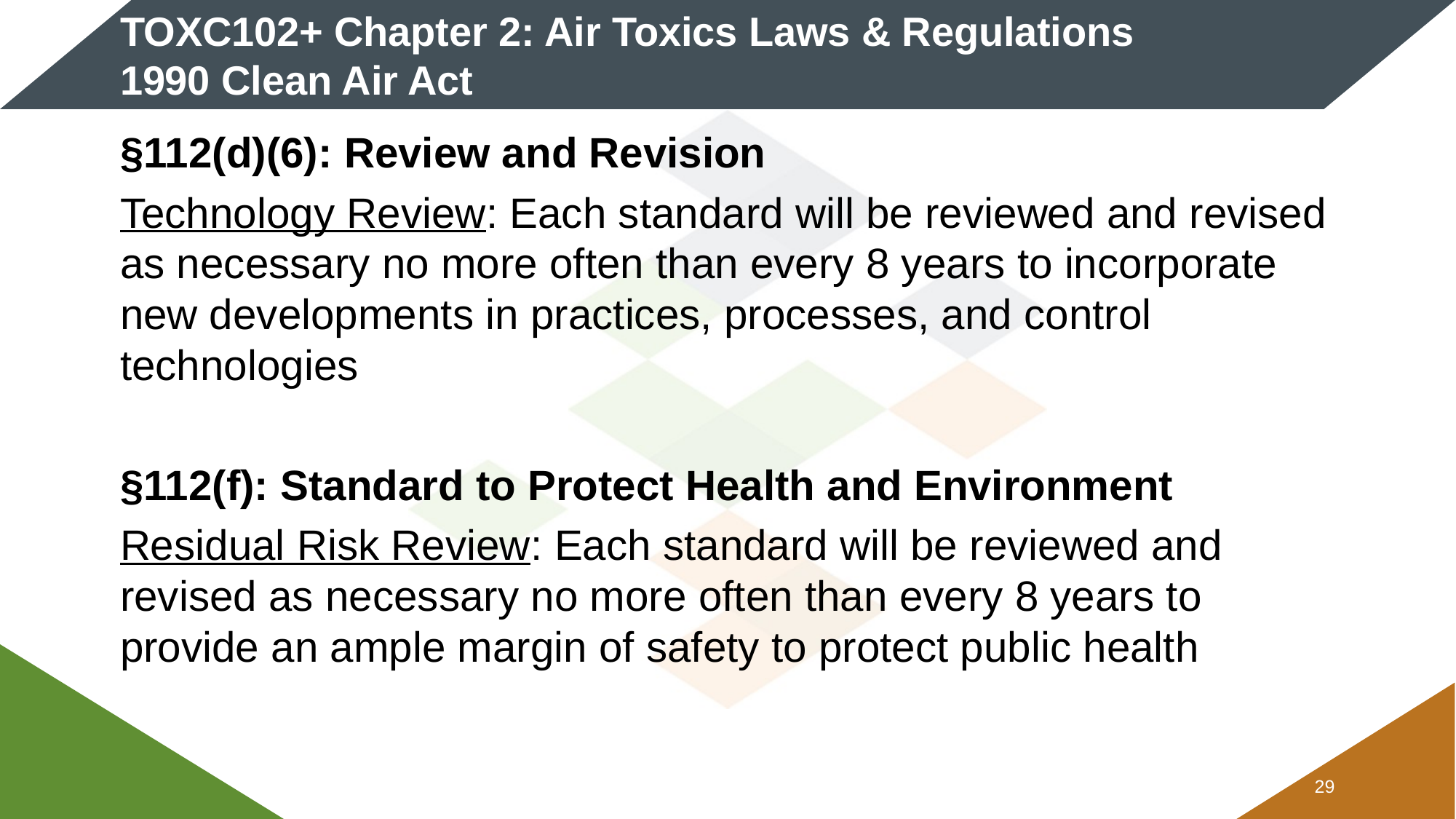

# TOXC102+ Chapter 2: Air Toxics Laws & Regulations 1990 Clean Air Act
§112(d)(6): Review and Revision
Technology Review: Each standard will be reviewed and revised as necessary no more often than every 8 years to incorporate new developments in practices, processes, and control technologies

§112(f): Standard to Protect Health and Environment
Residual Risk Review: Each standard will be reviewed and revised as necessary no more often than every 8 years to provide an ample margin of safety to protect public health
29